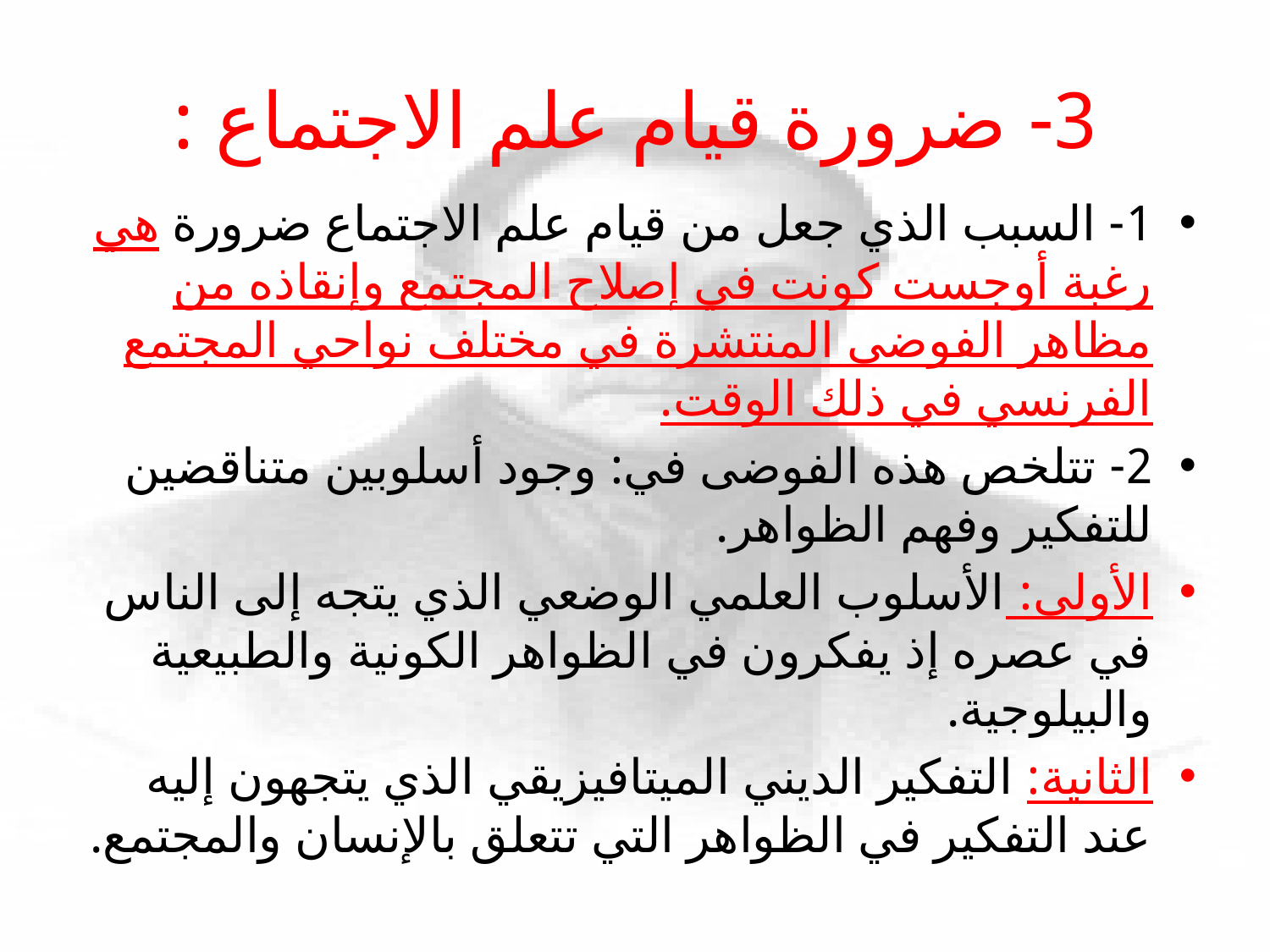

# 3- ضرورة قيام علم الاجتماع :
1- السبب الذي جعل من قيام علم الاجتماع ضرورة هي رغبة أوجست كونت في إصلاح المجتمع وإنقاذه من مظاهر الفوضى المنتشرة في مختلف نواحي المجتمع الفرنسي في ذلك الوقت.
2- تتلخص هذه الفوضى في: وجود أسلوبين متناقضين للتفكير وفهم الظواهر.
الأولى: الأسلوب العلمي الوضعي الذي يتجه إلى الناس في عصره إذ يفكرون في الظواهر الكونية والطبيعية والبيلوجية.
الثانية: التفكير الديني الميتافيزيقي الذي يتجهون إليه عند التفكير في الظواهر التي تتعلق بالإنسان والمجتمع.